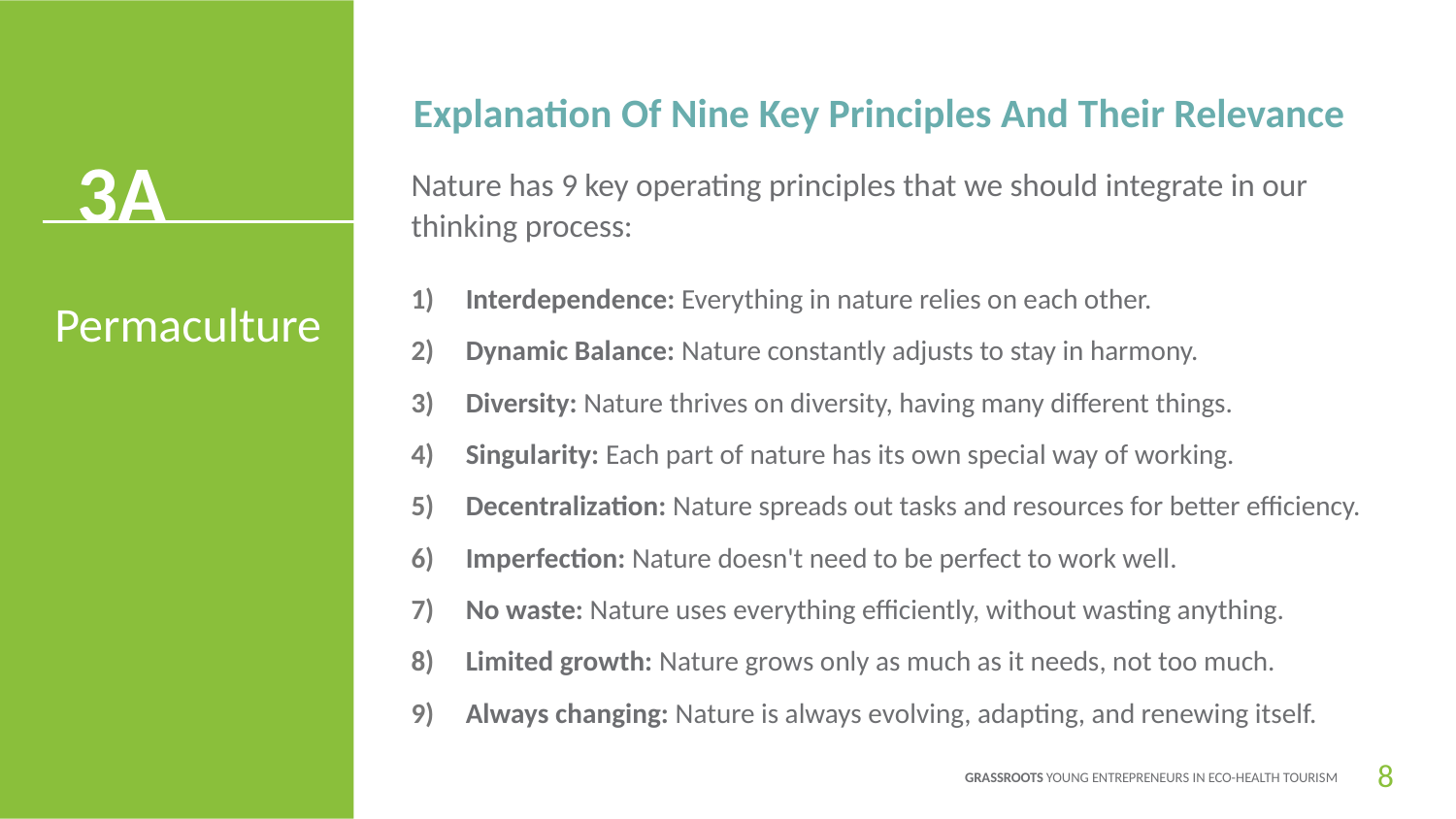

Explanation Of Nine Key Principles And Their Relevance

3A
Nature has 9 key operating principles that we should integrate in our thinking process:

Interdependence: Everything in nature relies on each other.
Dynamic Balance: Nature constantly adjusts to stay in harmony.
Diversity: Nature thrives on diversity, having many different things.
Singularity: Each part of nature has its own special way of working.
Decentralization: Nature spreads out tasks and resources for better efficiency.
Imperfection: Nature doesn't need to be perfect to work well.
No waste: Nature uses everything efficiently, without wasting anything.
Limited growth: Nature grows only as much as it needs, not too much.
Always changing: Nature is always evolving, adapting, and renewing itself.
Permaculture

8